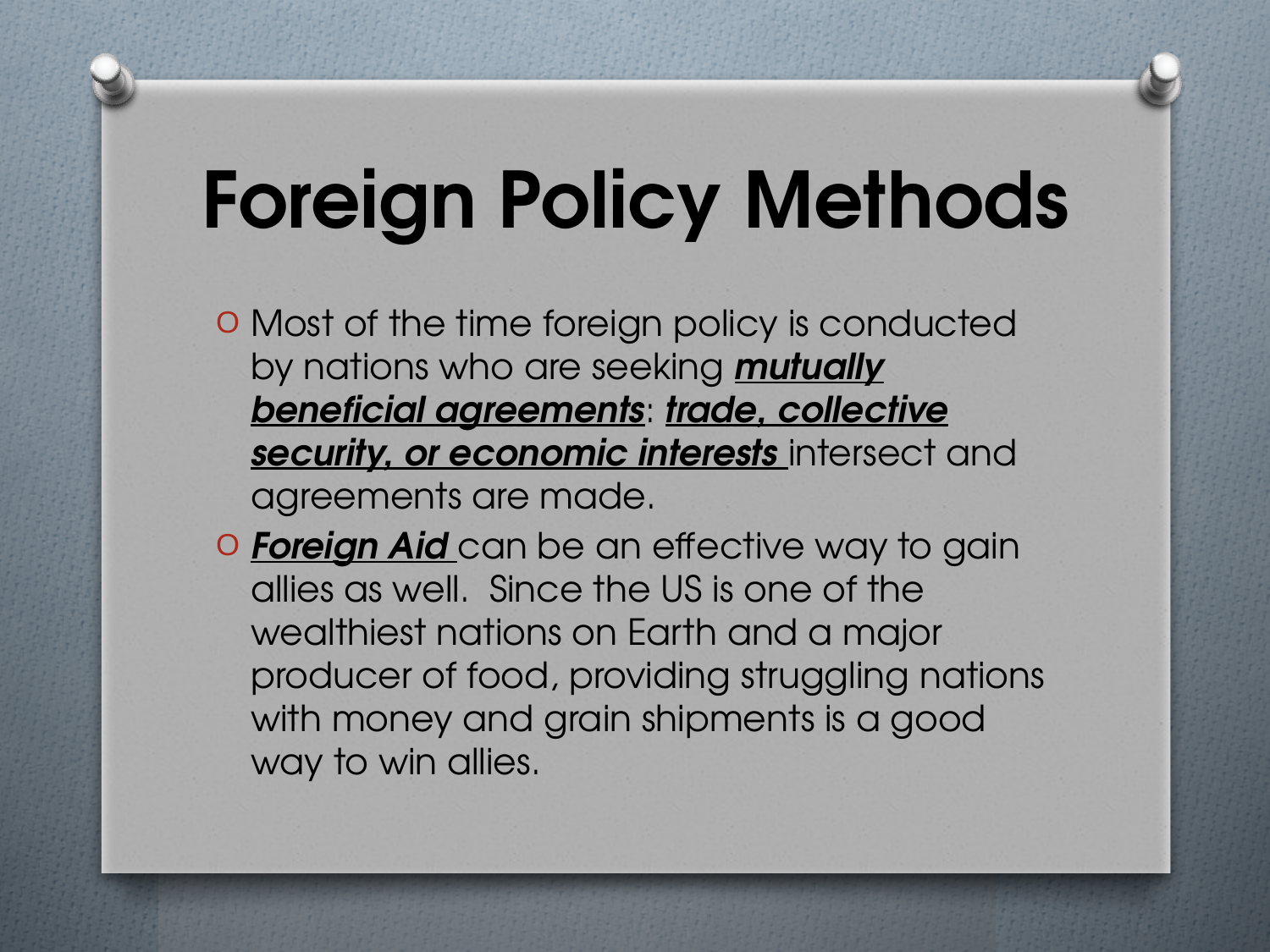

# Foreign Policy Methods
Most of the time foreign policy is conducted by nations who are seeking mutually beneficial agreements: trade, collective security, or economic interests intersect and agreements are made.
Foreign Aid can be an effective way to gain allies as well.  Since the US is one of the wealthiest nations on Earth and a major producer of food, providing struggling nations with money and grain shipments is a good way to win allies.